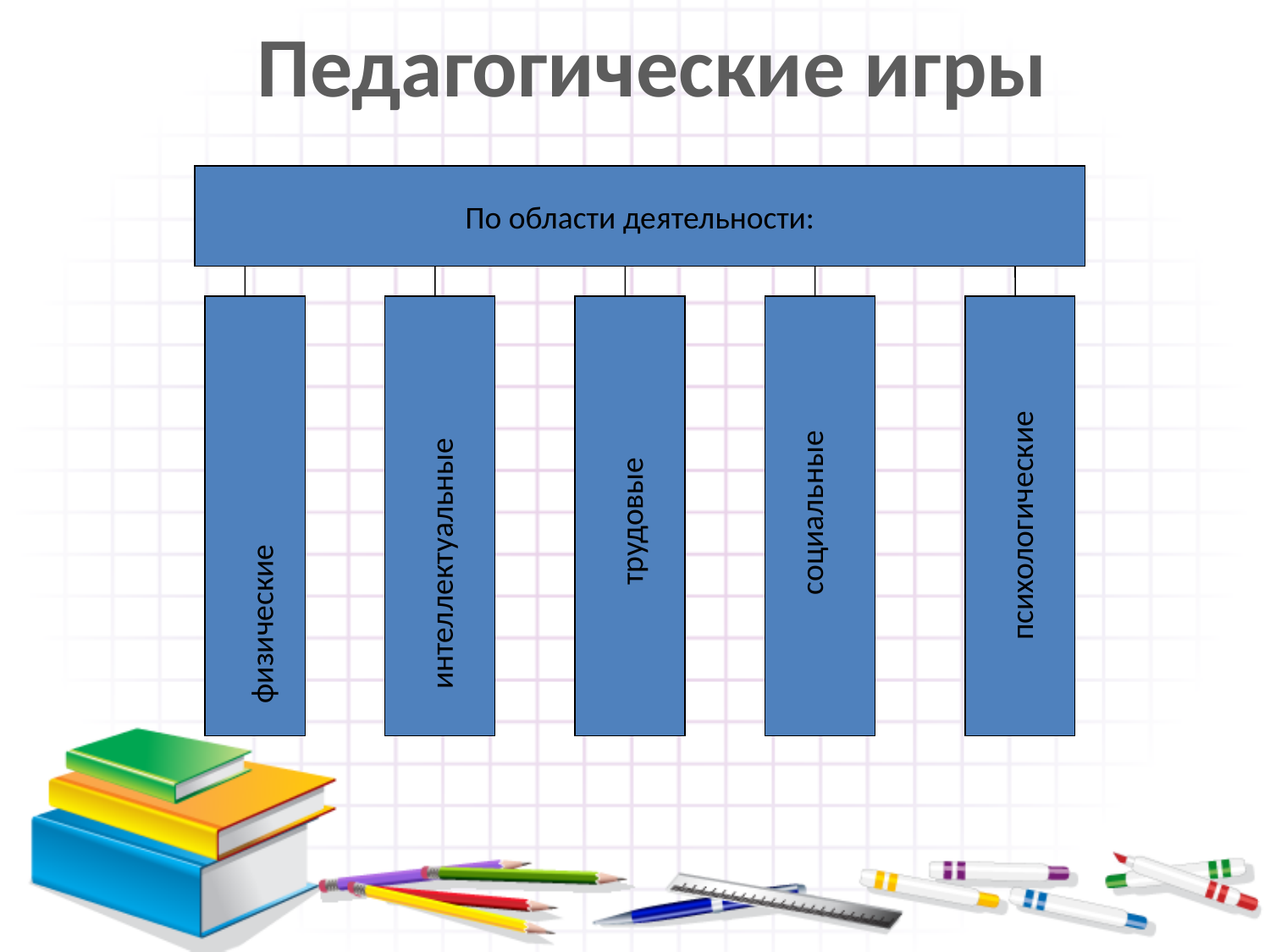

Педагогические игры
По области деятельности:

социальные
физические
трудовые
психологические
интеллектуальные